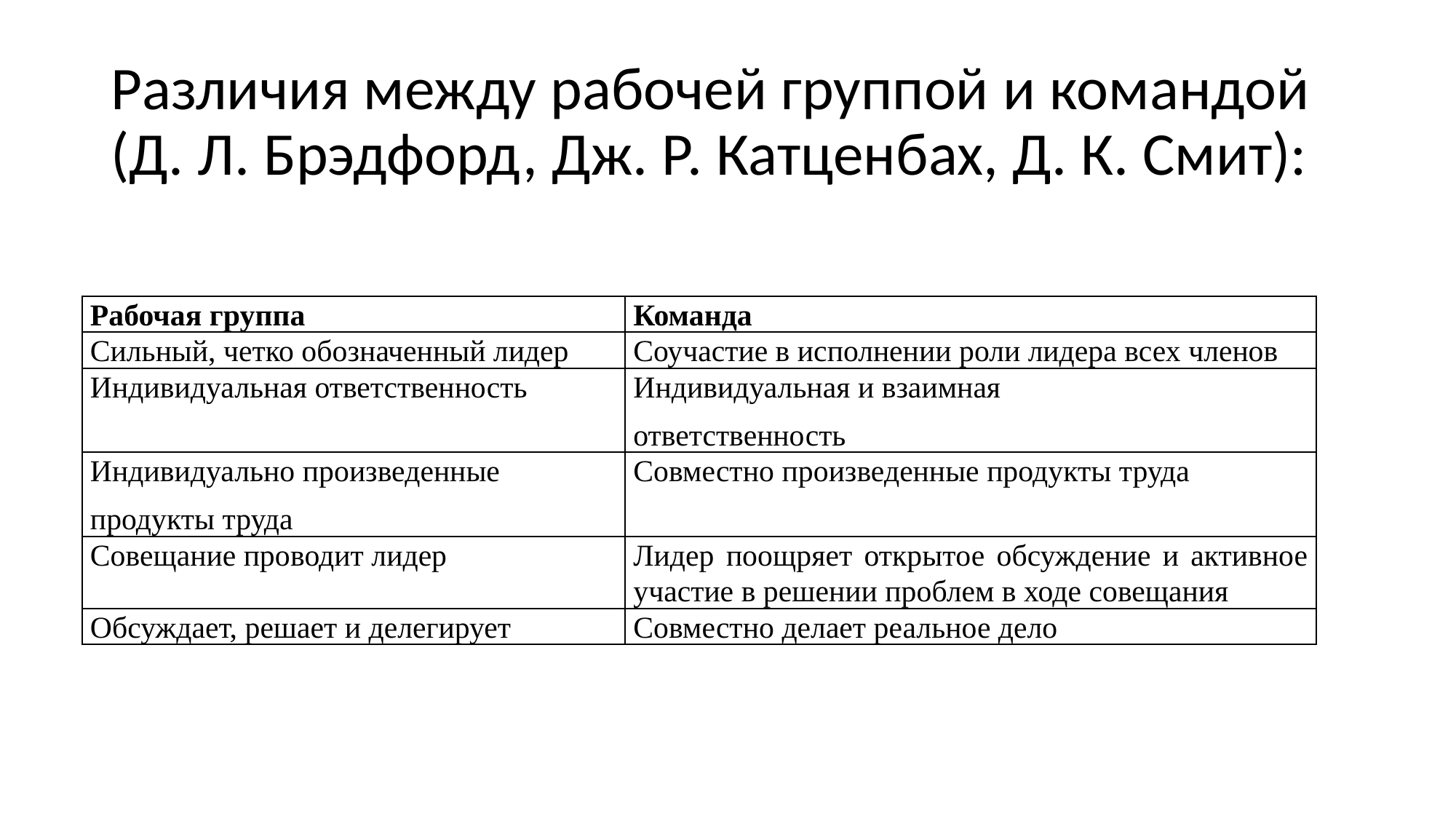

# Различия между рабочей группой и командой (Д. Л. Брэдфорд, Дж. Р. Катценбах, Д. К. Смит):
| Рабочая группа | Команда |
| --- | --- |
| Сильный, четко обозначенный лидер | Соучастие в исполнении роли лидера всех членов |
| Индивидуальная ответственность | Индивидуальная и взаимная ответственность |
| Индивидуально произведенные продукты труда | Совместно произведенные продукты труда |
| Совещание проводит лидер | Лидер поощряет открытое обсуждение и активное участие в решении проблем в ходе совещания |
| Обсуждает, решает и делегирует | Совместно делает реальное дело |